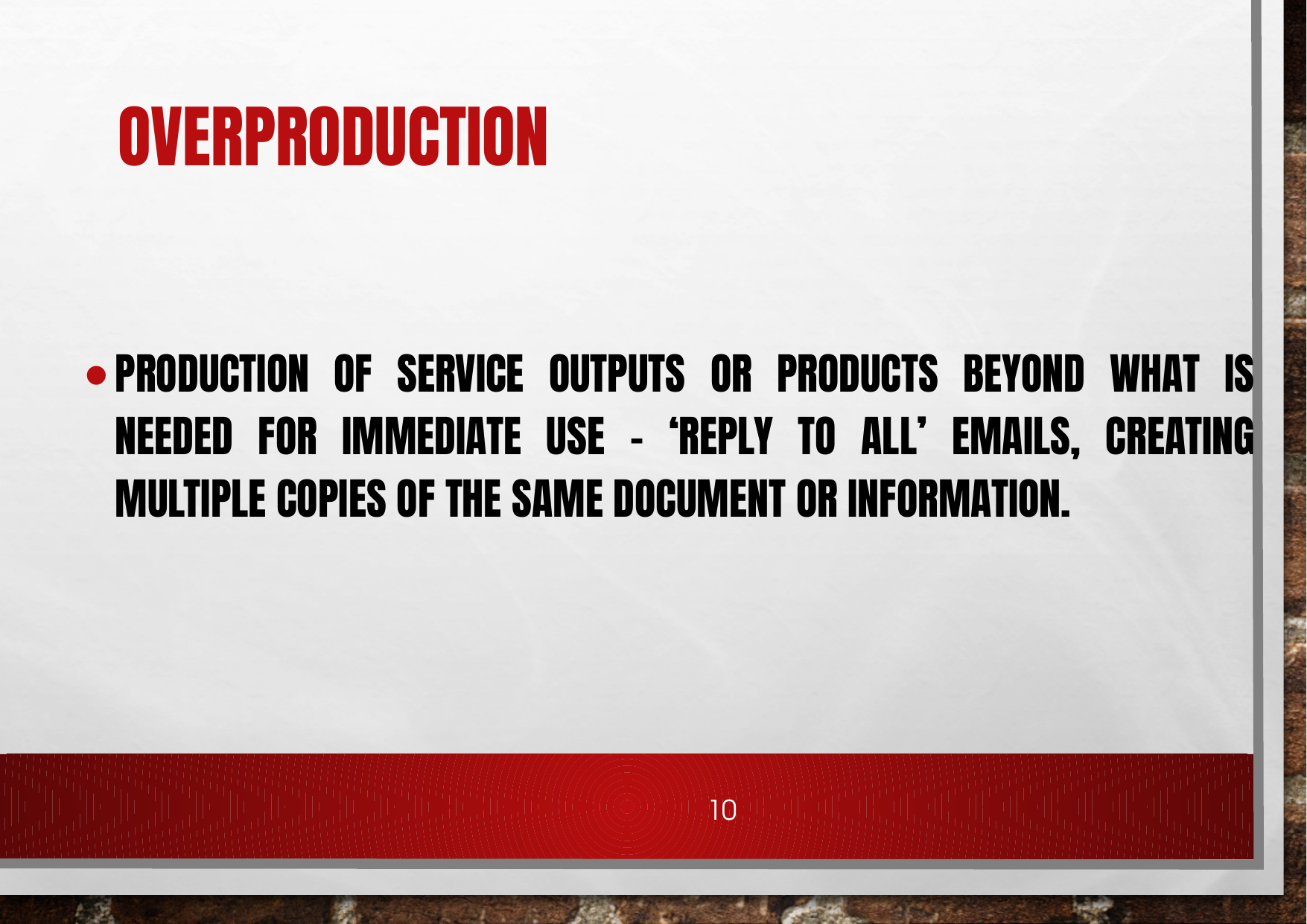

# Overproduction
Production of service outputs or products beyond what is needed for immediate use – ‘reply to all’ emails, creating multiple copies of the same document or information.
10